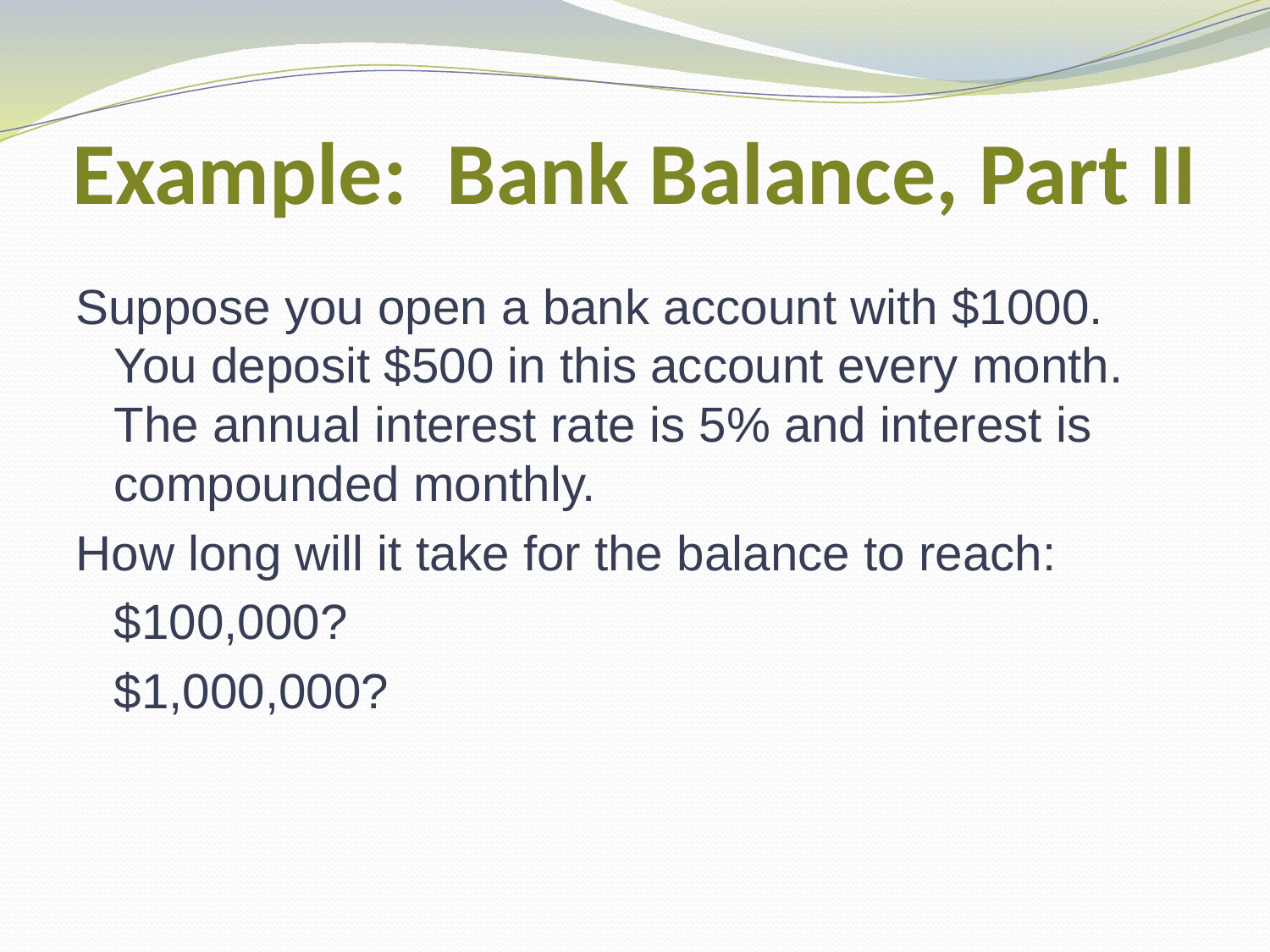

# Example:  Bank Balance, Part II
Suppose you open a bank account with $1000.  You deposit $500 in this account every month.  The annual interest rate is 5% and interest is compounded monthly.
How long will it take for the balance to reach:
	$100,000?
	$1,000,000?